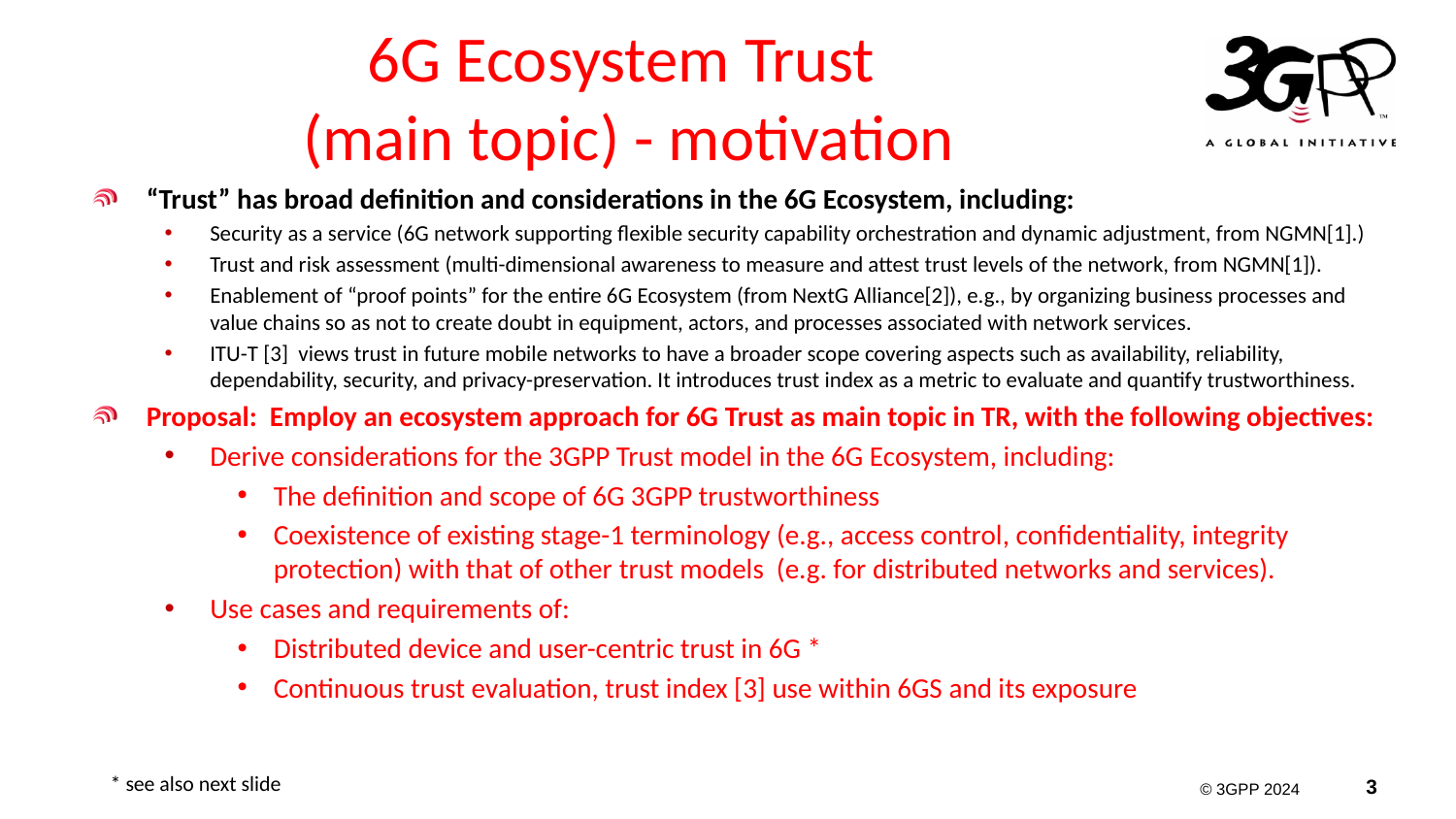

# 6G Ecosystem Trust (main topic) - motivation
“Trust” has broad definition and considerations in the 6G Ecosystem, including:
Security as a service (6G network supporting flexible security capability orchestration and dynamic adjustment, from NGMN[1].)
Trust and risk assessment (multi-dimensional awareness to measure and attest trust levels of the network, from NGMN[1]).
Enablement of “proof points” for the entire 6G Ecosystem (from NextG Alliance[2]), e.g., by organizing business processes and value chains so as not to create doubt in equipment, actors, and processes associated with network services.
ITU-T [3]  views trust in future mobile networks to have a broader scope covering aspects such as availability, reliability, dependability, security, and privacy-preservation. It introduces trust index as a metric to evaluate and quantify trustworthiness.
Proposal:  Employ an ecosystem approach for 6G Trust as main topic in TR, with the following objectives:
Derive considerations for the 3GPP Trust model in the 6G Ecosystem, including:
The definition and scope of 6G 3GPP trustworthiness
Coexistence of existing stage-1 terminology (e.g., access control, confidentiality, integrity protection) with that of other trust models  (e.g. for distributed networks and services).
Use cases and requirements of:
Distributed device and user-centric trust in 6G *
Continuous trust evaluation, trust index [3] use within 6GS and its exposure

* see also next slide